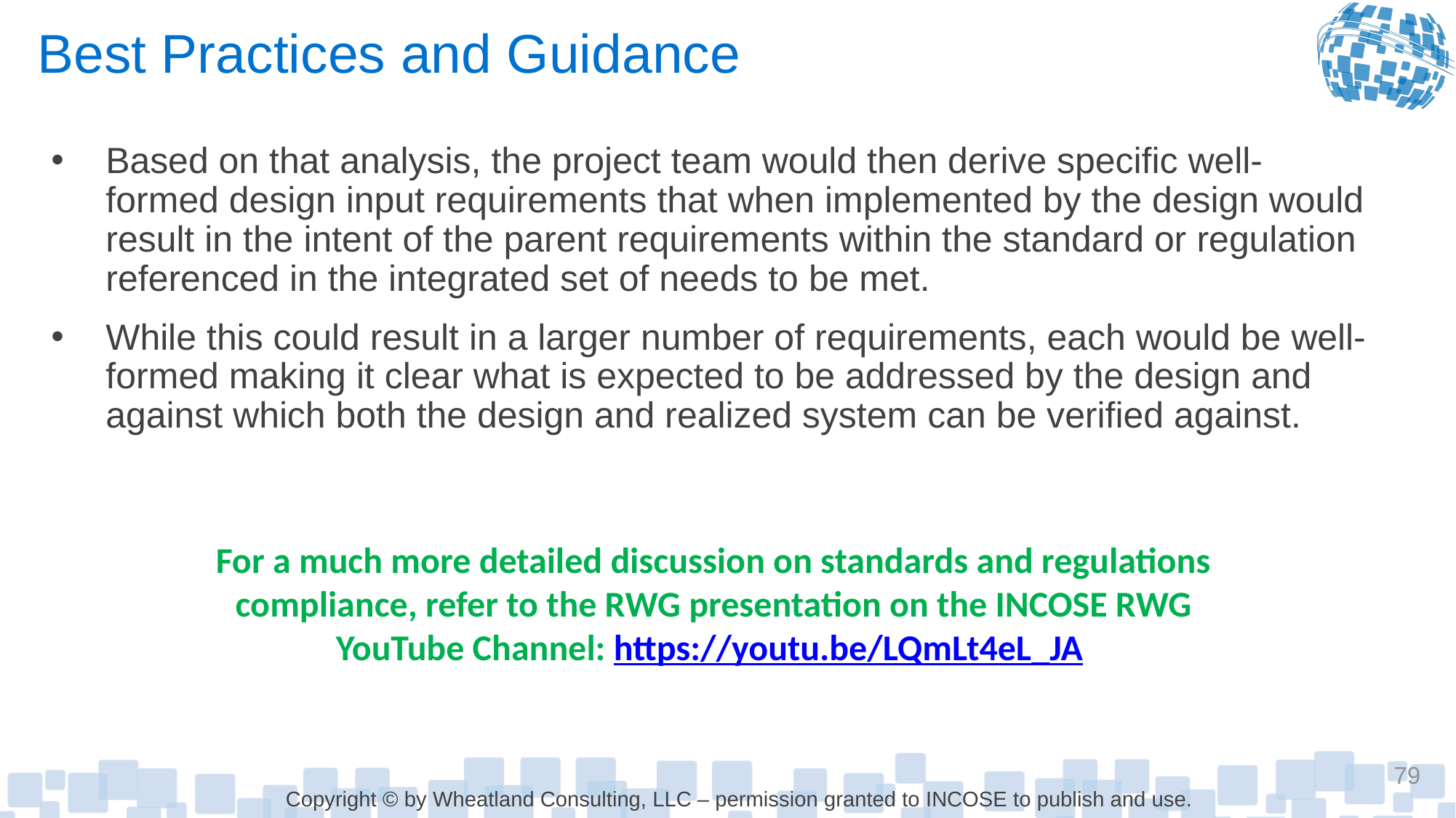

# Best Practices and Guidance
Based on that analysis, the project team would then derive specific well-formed design input requirements that when implemented by the design would result in the intent of the parent requirements within the standard or regulation referenced in the integrated set of needs to be met.
While this could result in a larger number of requirements, each would be well-formed making it clear what is expected to be addressed by the design and against which both the design and realized system can be verified against.

For a much more detailed discussion on standards and regulations compliance, refer to the RWG presentation on the INCOSE RWG YouTube Channel: https://youtu.be/LQmLt4eL_JA
79
Copyright © by Wheatland Consulting, LLC – permission granted to INCOSE to publish and use.